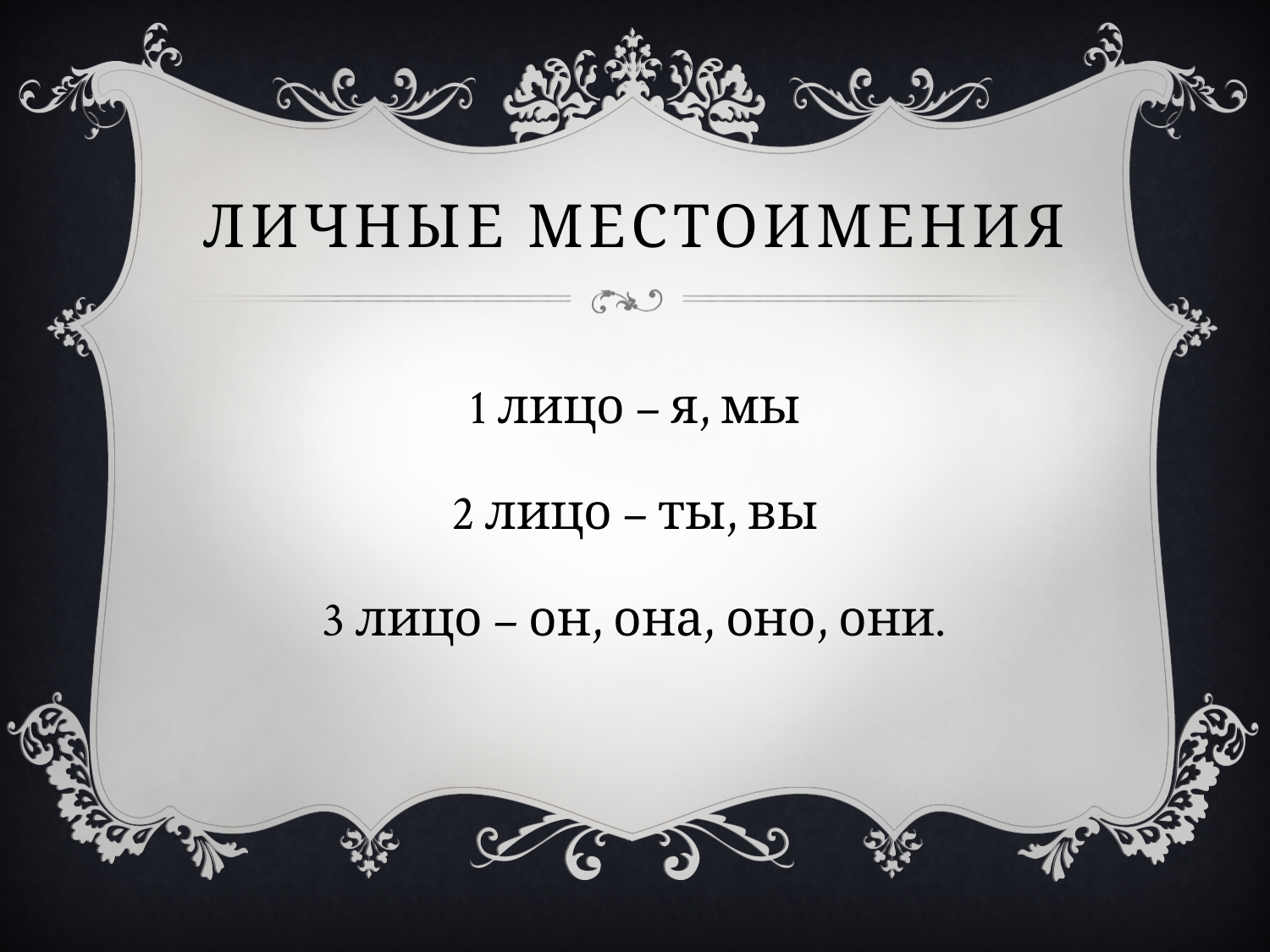

# Личные местоимения
1 лицо – я, мы
2 лицо – ты, вы
3 лицо – он, она, оно, они.